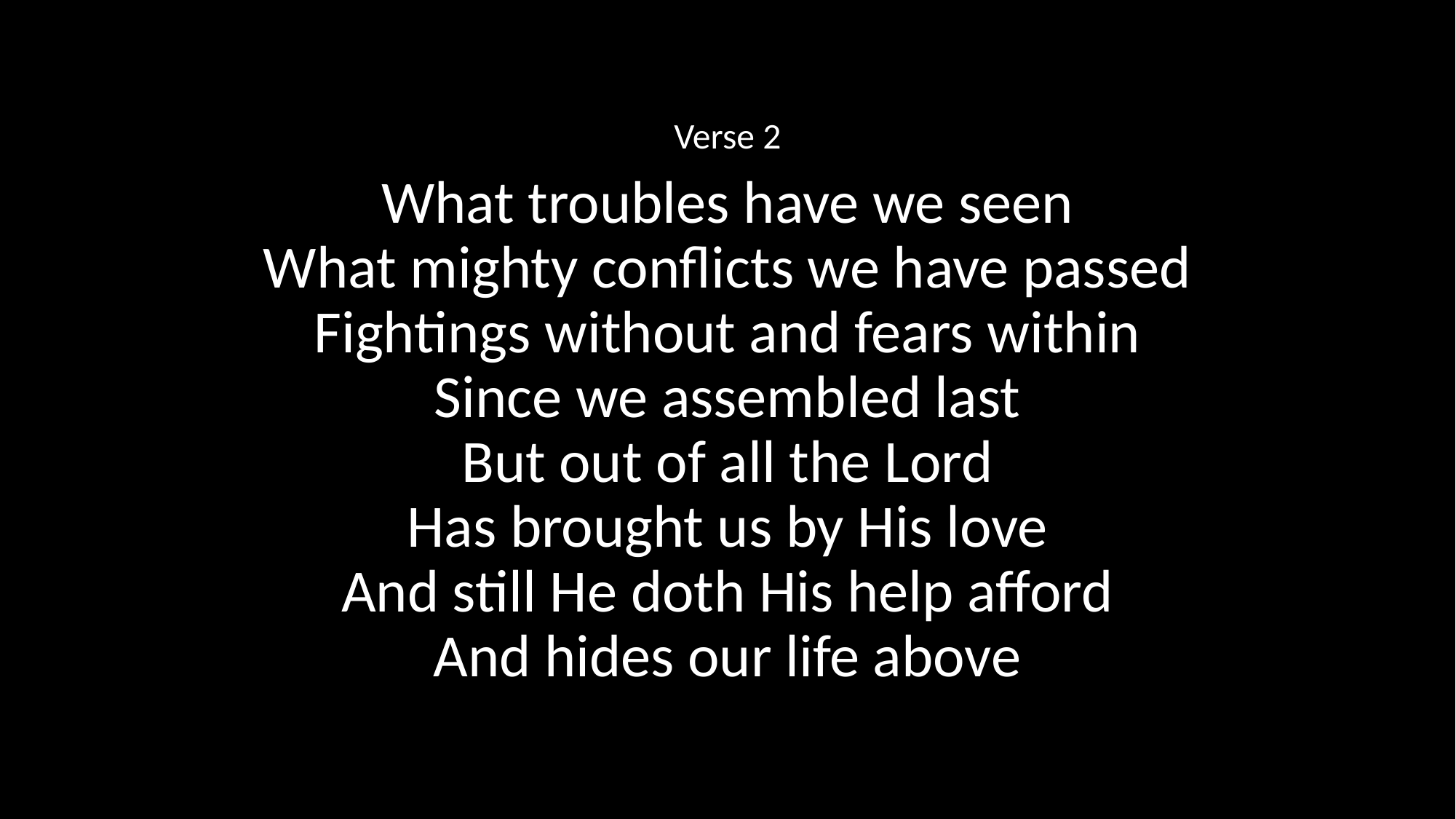

Verse 2
What troubles have we seen
What mighty conflicts we have passed
Fightings without and fears within
Since we assembled last
But out of all the Lord
Has brought us by His love
And still He doth His help afford
And hides our life above